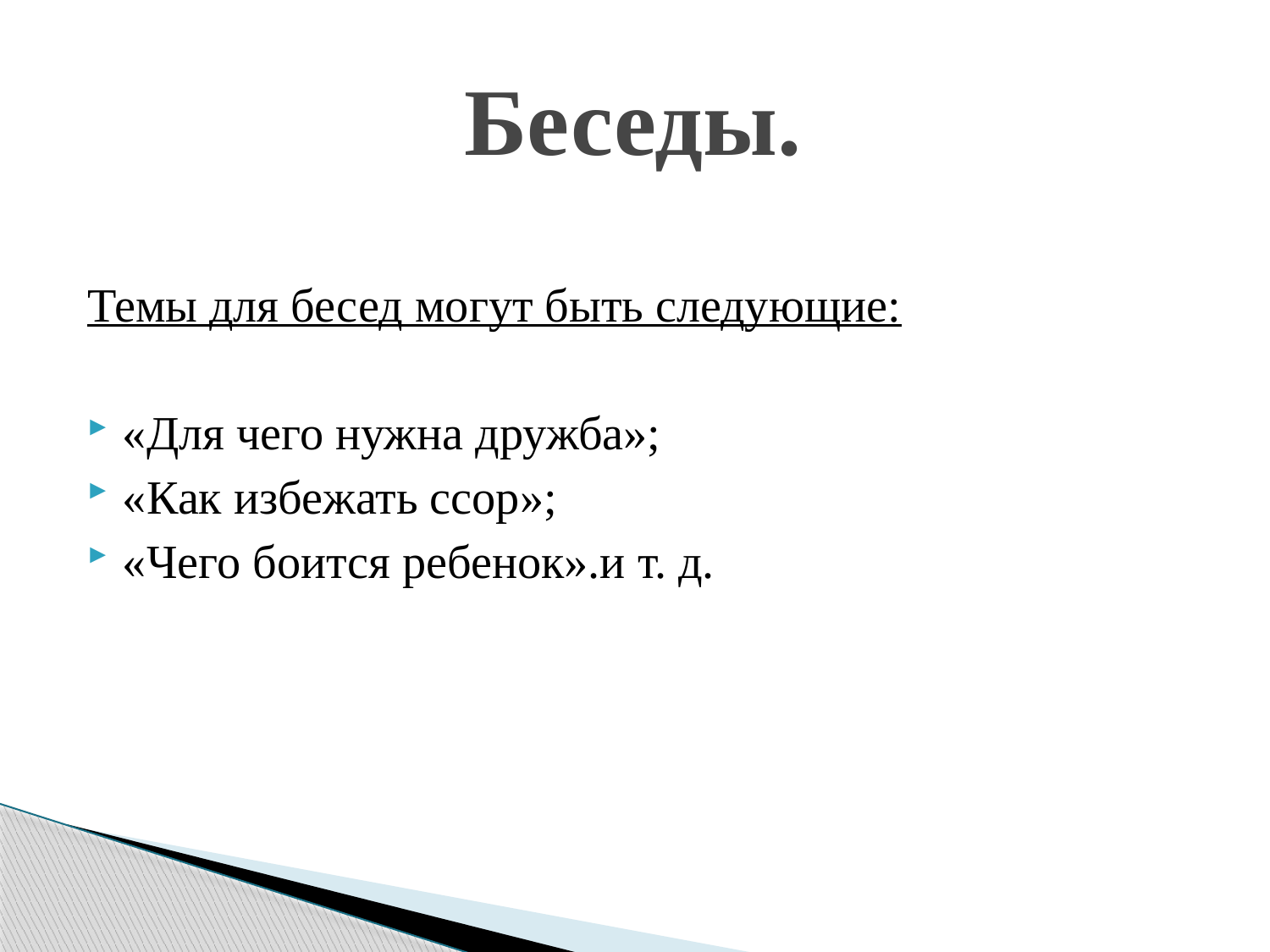

# Беседы.
Темы для бесед могут быть следующие:

«Для чего нужна дружба»;
«Как избежать ссор»;
«Чего боится ребенок».и т. д.